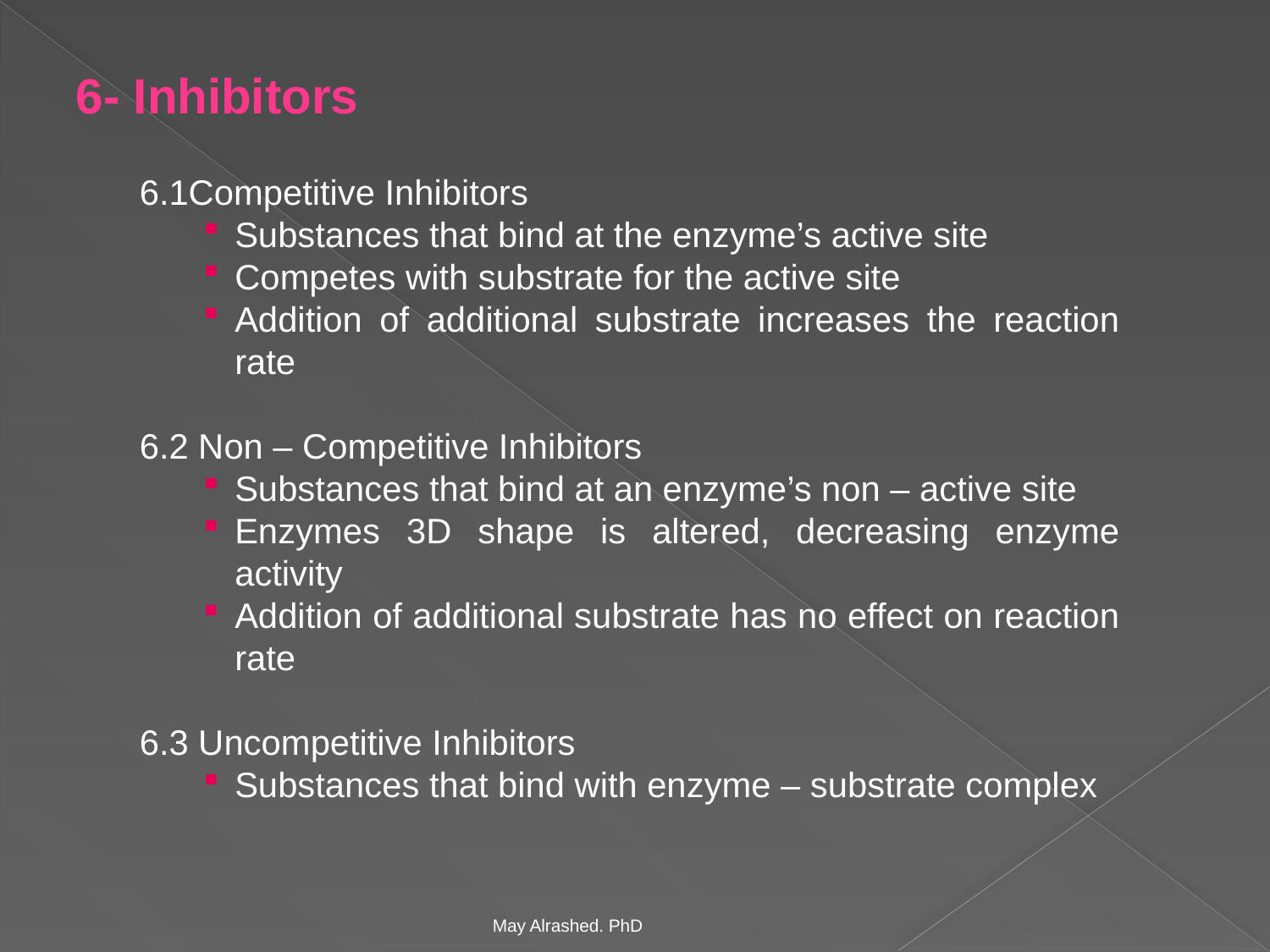

6- Inhibitors

6.1Competitive Inhibitors
Substances that bind at the enzyme’s active site
Competes with substrate for the active site
Addition of additional substrate increases the reaction rate

6.2 Non – Competitive Inhibitors
Substances that bind at an enzyme’s non – active site
Enzymes 3D shape is altered, decreasing enzyme activity
Addition of additional substrate has no effect on reaction rate

6.3 Uncompetitive Inhibitors
Substances that bind with enzyme – substrate complex
May Alrashed. PhD